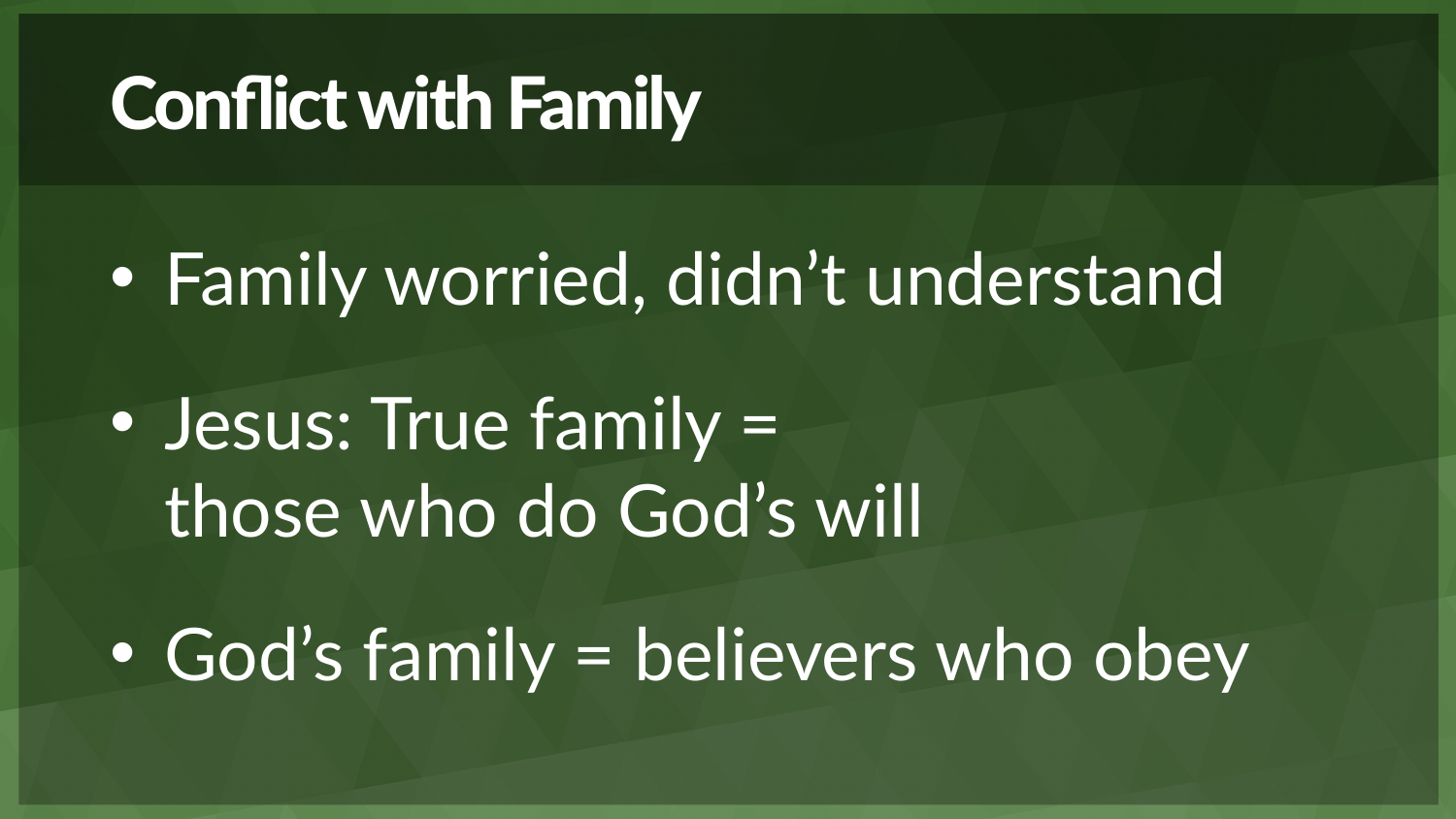

# Conflict with Family
Family worried, didn’t understand
Jesus: True family =
those who do God’s will
God’s family = believers who obey